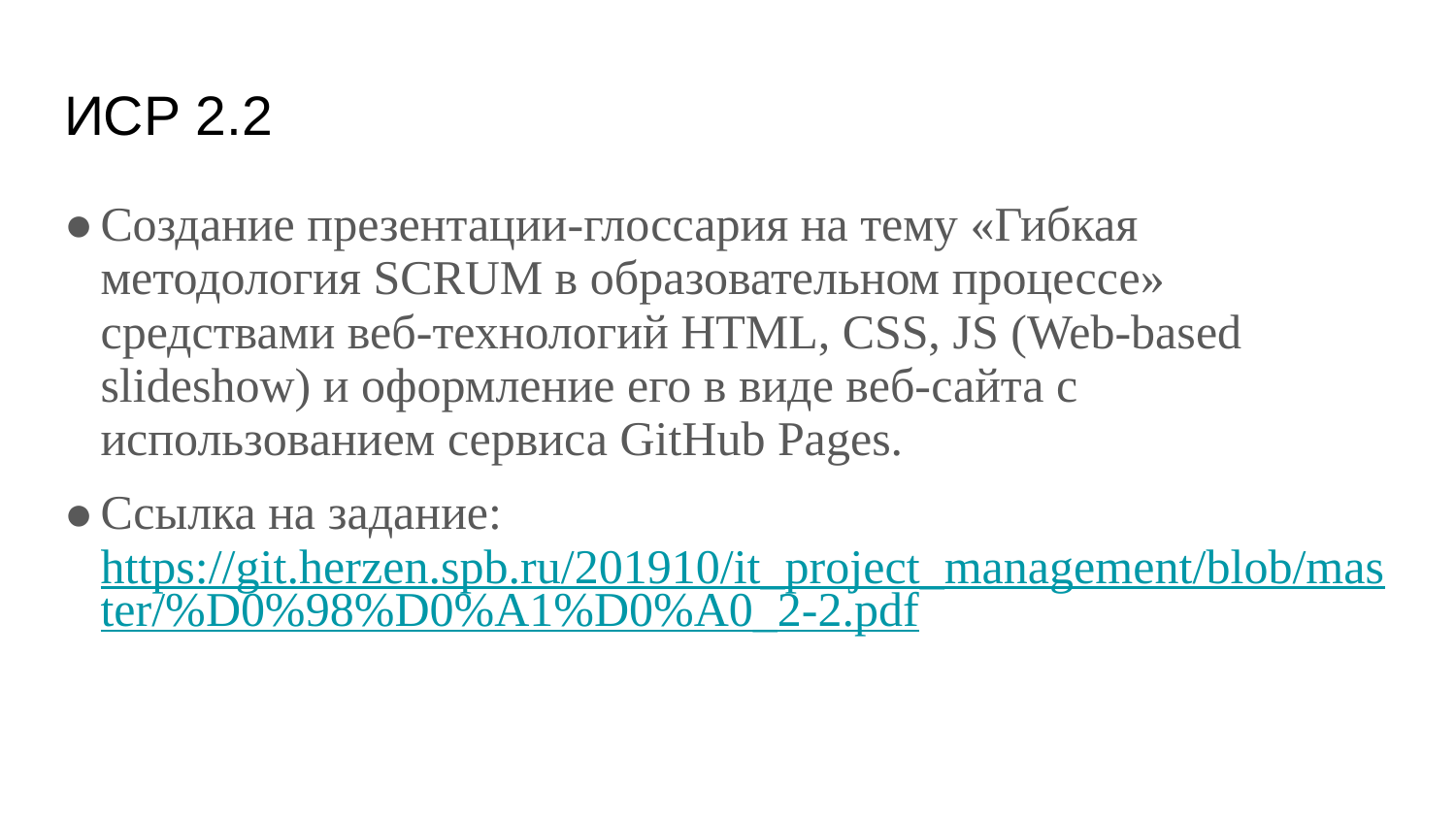

# ИСР 2.2
Создание презентации-глоссария на тему «Гибкая методология SCRUM в образовательном процессе» средствами веб-технологий HTML, CSS, JS (Web-based slideshow) и оформление его в виде веб-сайта с использованием сервиса GitHub Pages.
Ссылка на задание: https://git.herzen.spb.ru/201910/it_project_management/blob/master/%D0%98%D0%A1%D0%A0_2-2.pdf